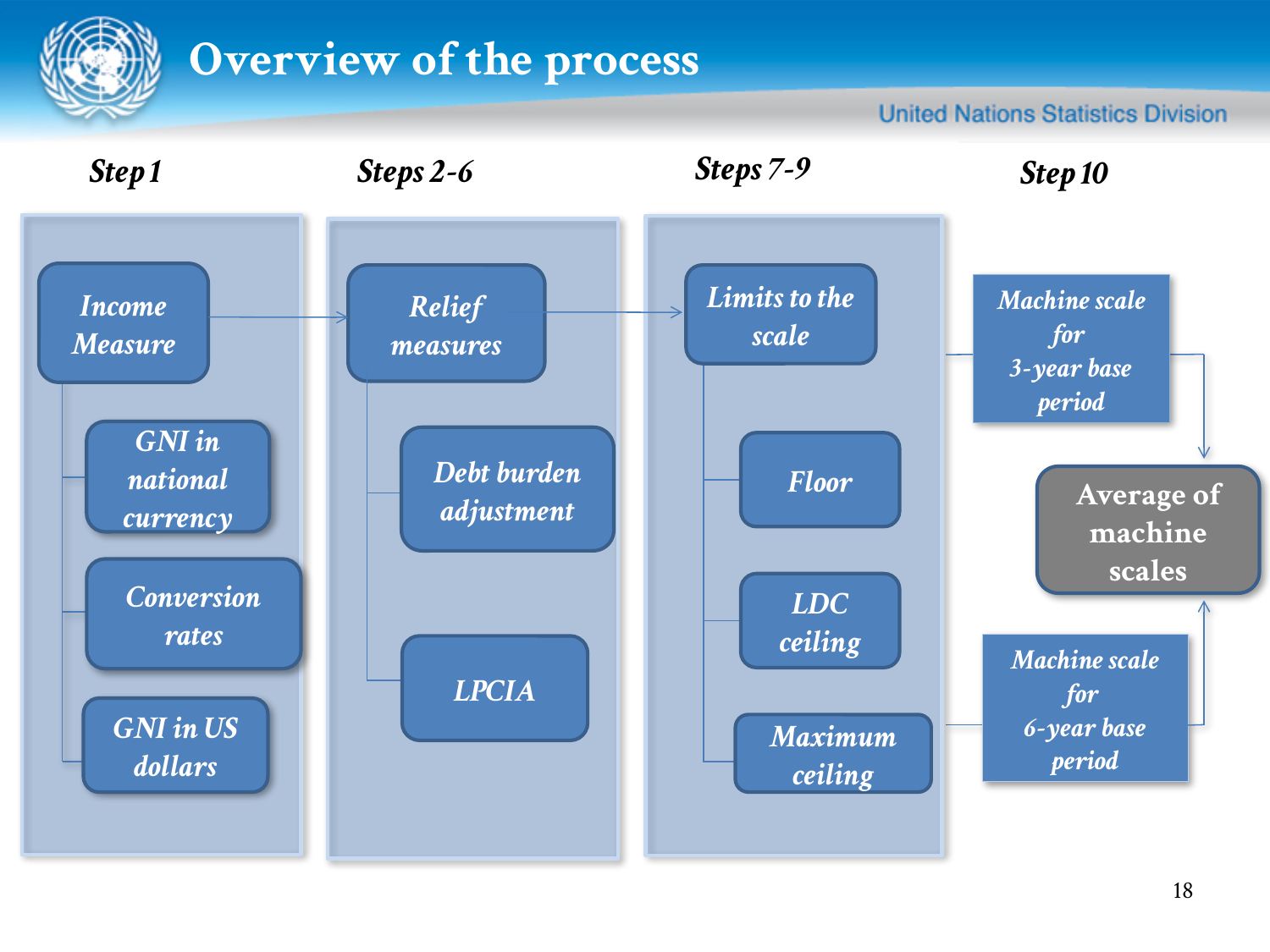

# Overview of the process
Steps 7-9
Step 1
Steps 2-6
Step 10

Income Measure
Relief measures
Limits to the scale
Machine scale for
3-year base period
GNI in national currency
Debt burden adjustment
Floor
Average of machine scales
Conversion rates
LDC ceiling
Machine scale for
6-year base period
LPCIA
GNI in US dollars
Maximum
ceiling
18